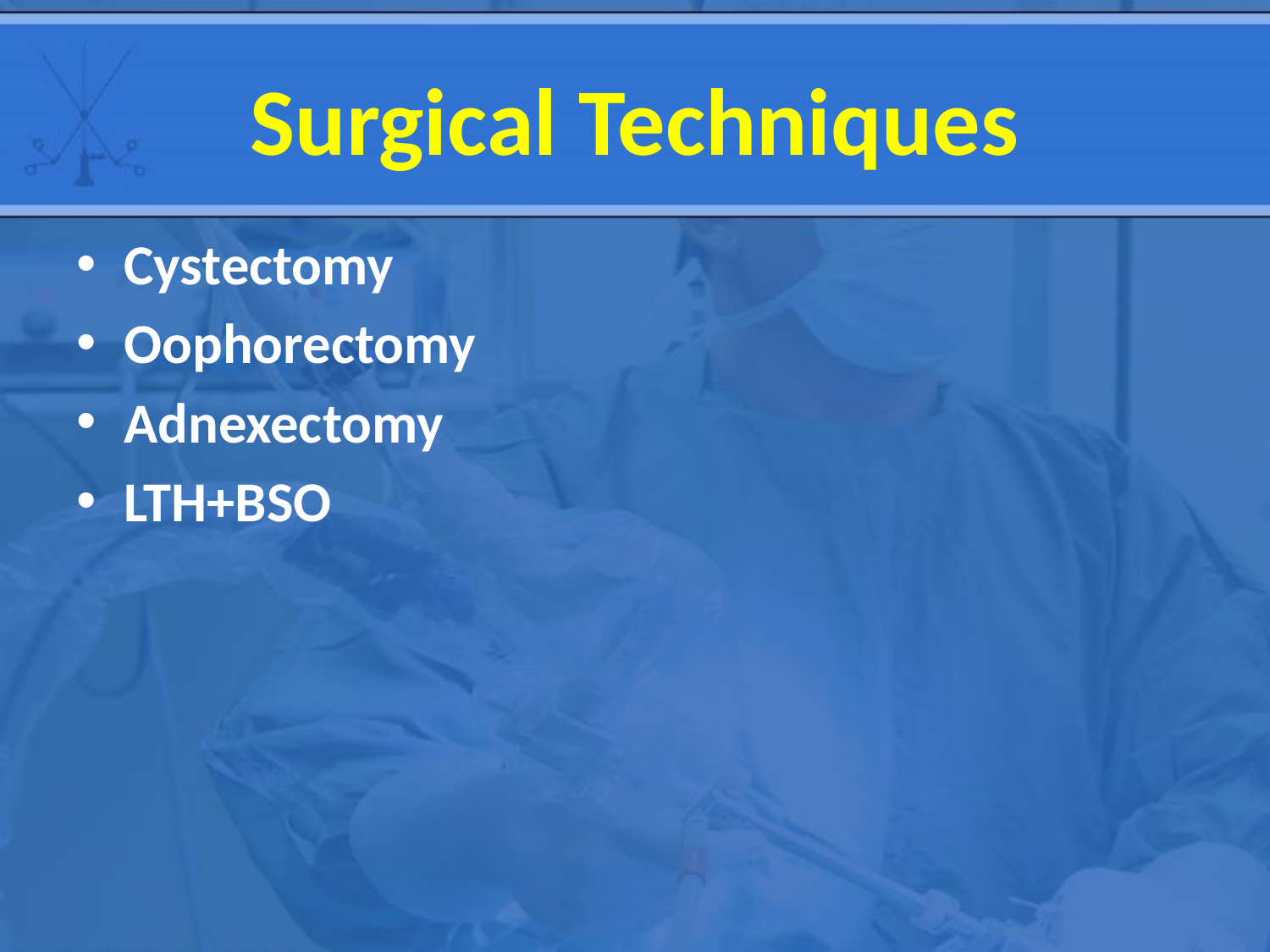

# Surgical Techniques
Cystectomy
Oophorectomy
Adnexectomy
LTH+BSO